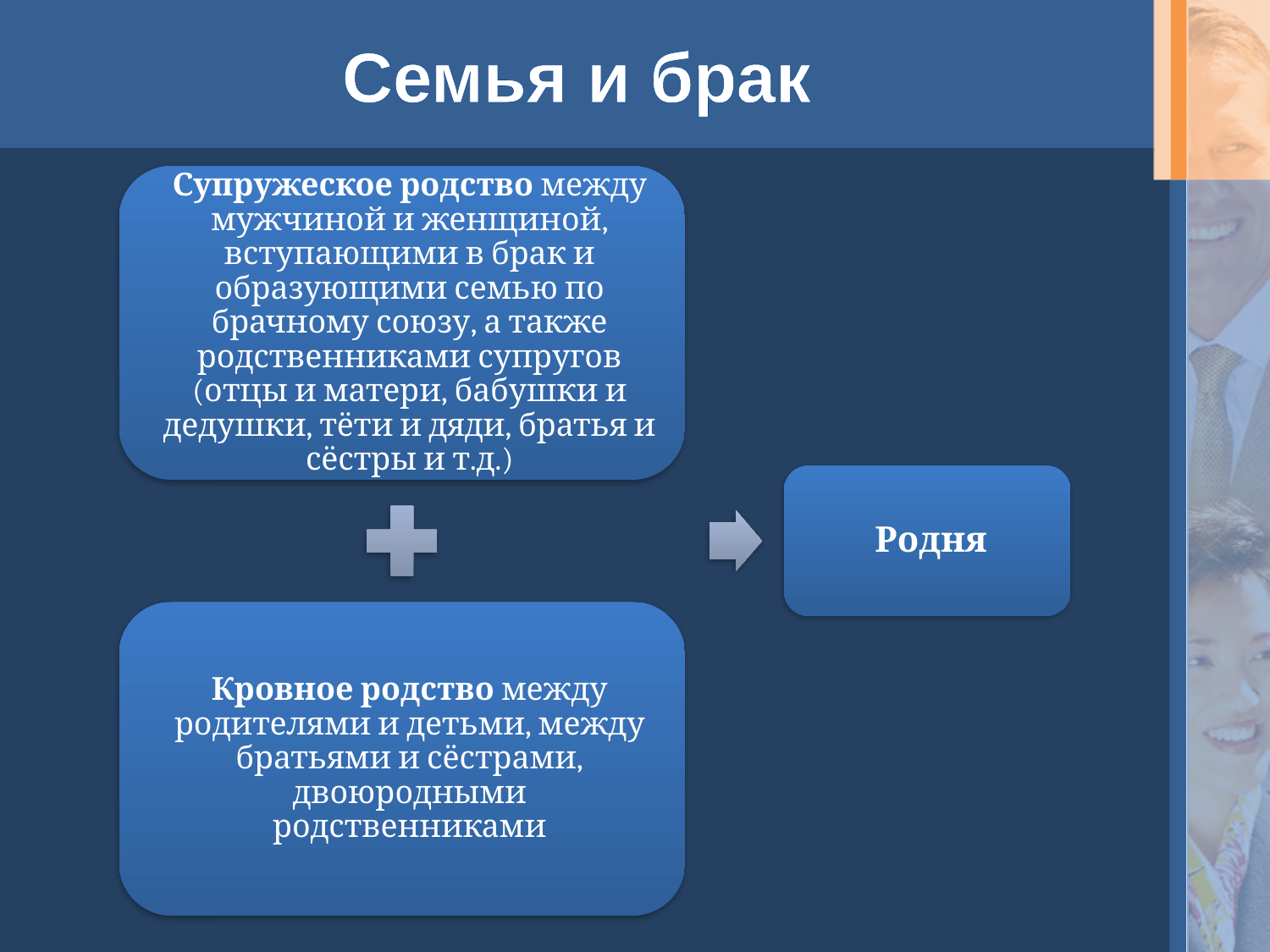

# Семья и брак
Супружеское родство между мужчиной и женщиной, вступающими в брак и образующими семью по брачному союзу, а также родственниками супругов (отцы и матери, бабушки и дедушки, тёти и дяди, братья и сёстры и т.д.)

Кровное родство между родителями и детьми, между братьями и сёстрами, двоюродными родственниками

Родня